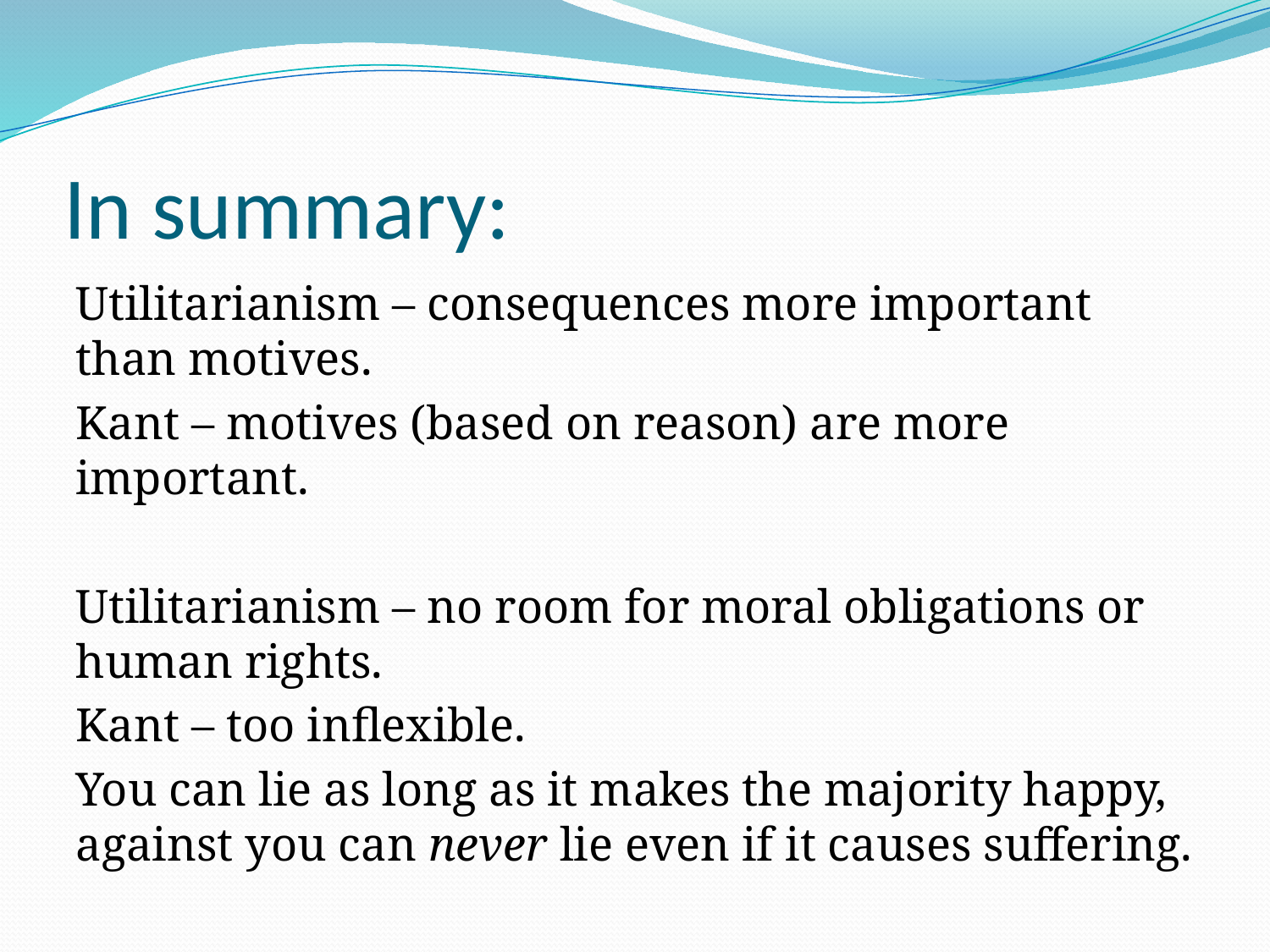

# In summary:
Utilitarianism – consequences more important than motives.
Kant – motives (based on reason) are more important.

Utilitarianism – no room for moral obligations or human rights.
Kant – too inflexible.
You can lie as long as it makes the majority happy, against you can never lie even if it causes suffering.